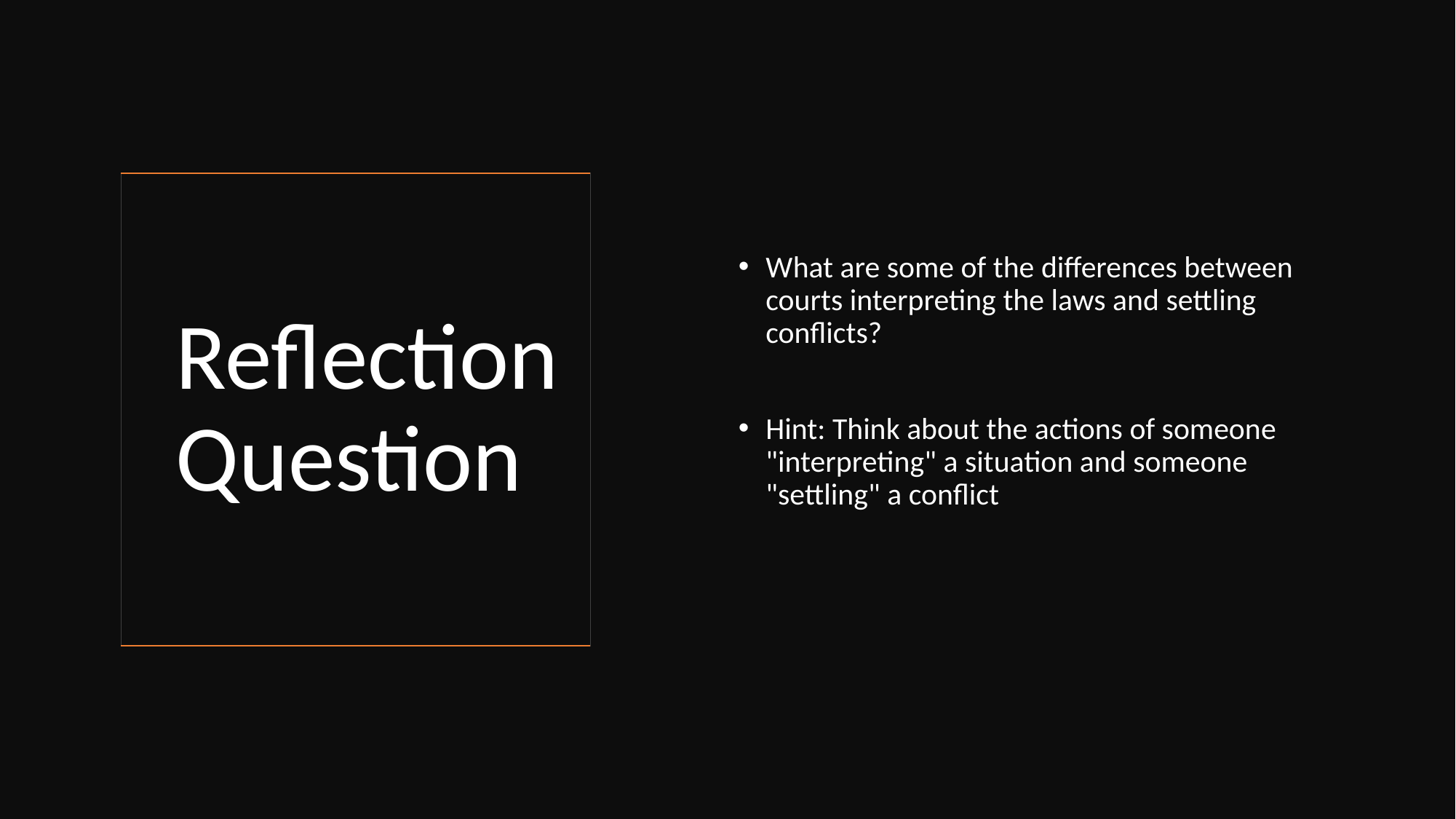

What are some of the differences between courts interpreting the laws and settling conflicts?

Hint: Think about the actions of someone "interpreting" a situation and someone "settling" a conflict

# Reflection Question